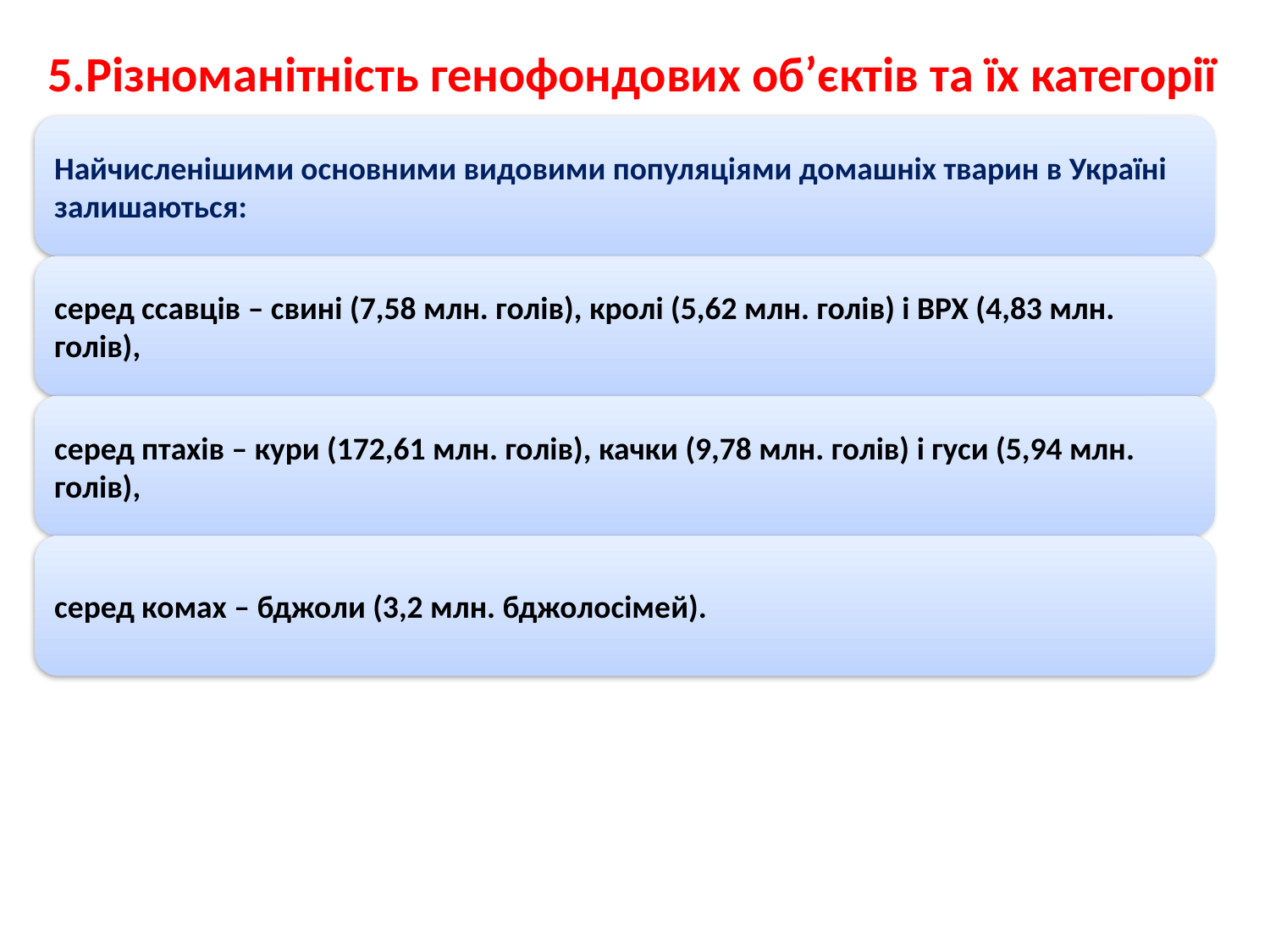

5.Різноманітність генофондових об’єктів та їх категорії
Найчисленішими основними видовими популяціями домашніх тварин в Україні залишаються:
серед ссавців – свині (7,58 млн. голів), кролі (5,62 млн. голів) і ВРХ (4,83 млн. голів),
серед птахів – кури (172,61 млн. голів), качки (9,78 млн. голів) і гуси (5,94 млн. голів),
серед комах – бджоли (3,2 млн. бджолосімей).